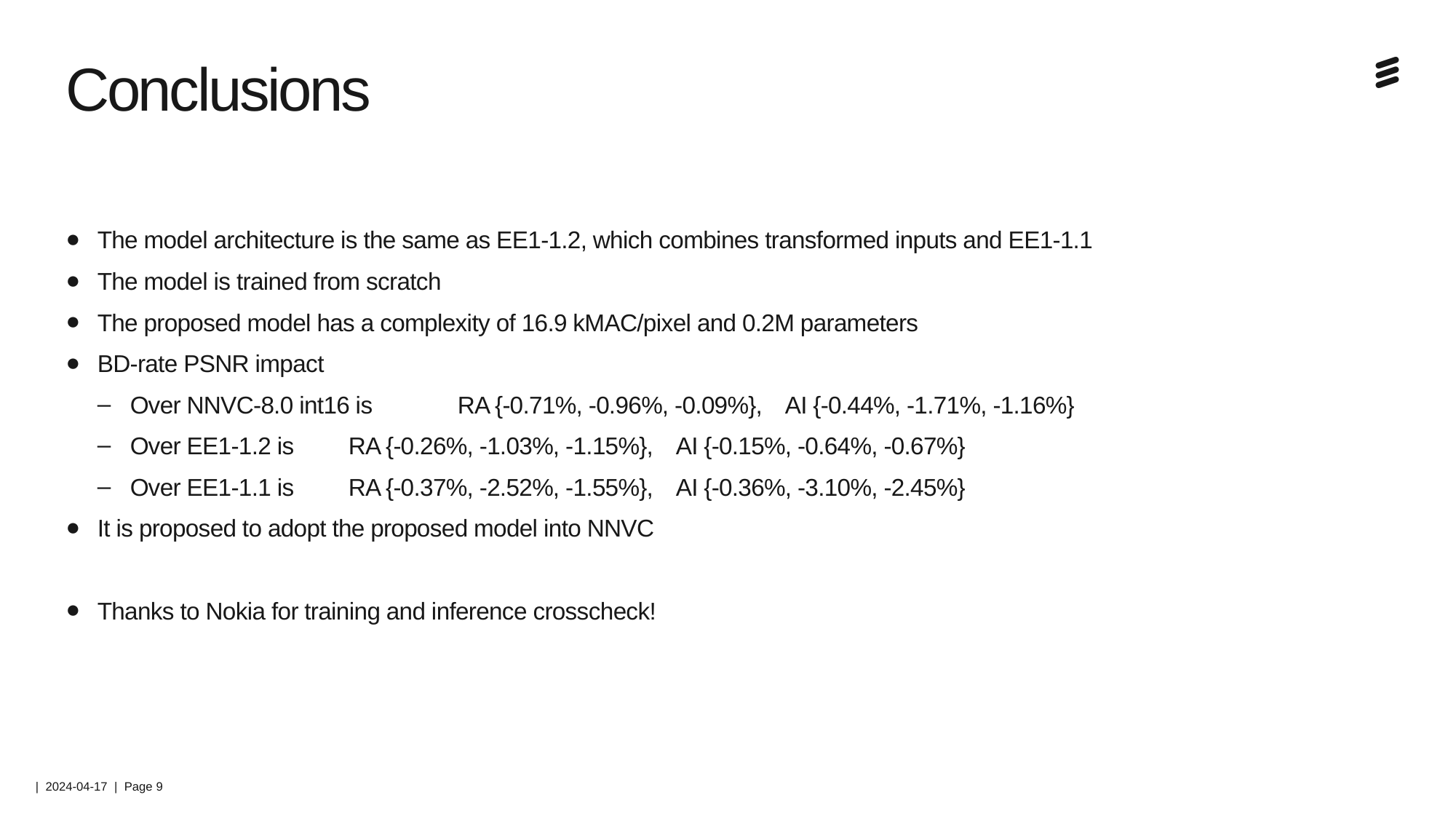

# Conclusions
The model architecture is the same as EE1-1.2, which combines transformed inputs and EE1-1.1
The model is trained from scratch
The proposed model has a complexity of 16.9 kMAC/pixel and 0.2M parameters
BD-rate PSNR impact
Over NNVC-8.0 int16 is 	RA {-0.71%, -0.96%, -0.09%}, 	AI {-0.44%, -1.71%, -1.16%}
Over EE1-1.2 is	RA {-0.26%, -1.03%, -1.15%}, 	AI {-0.15%, -0.64%, -0.67%}
Over EE1-1.1 is	RA {-0.37%, -2.52%, -1.55%}, 	AI {-0.36%, -3.10%, -2.45%}
It is proposed to adopt the proposed model into NNVC

Thanks to Nokia for training and inference crosscheck!